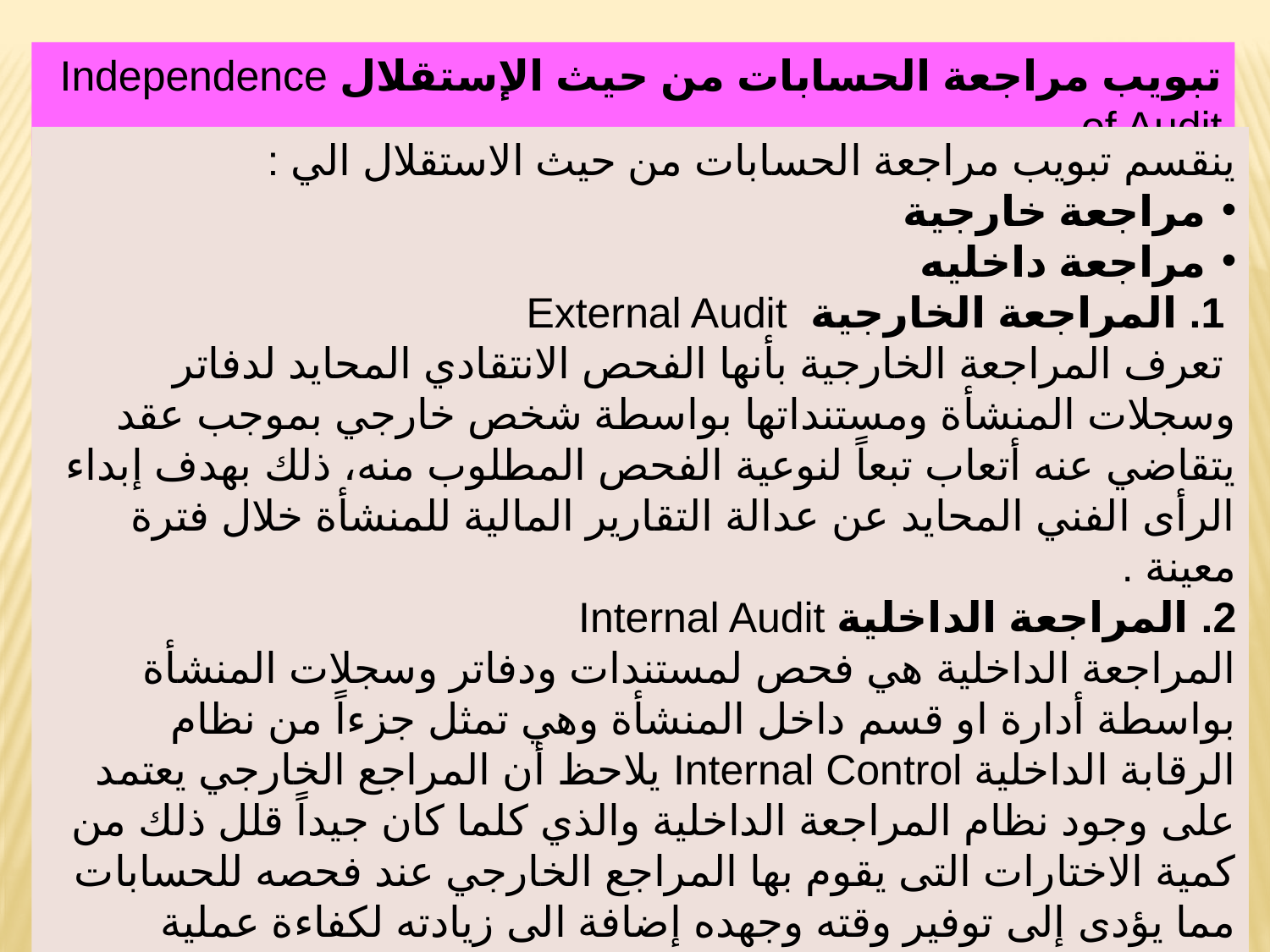

تبويب مراجعة الحسابات من حيث الإستقلال Independence of Audit
ينقسم تبويب مراجعة الحسابات من حيث الاستقلال الي :
مراجعة خارجية
مراجعة داخليه
 1. المراجعة الخارجية  External Audit
 تعرف المراجعة الخارجية بأنها الفحص الانتقادي المحايد لدفاتر وسجلات المنشأة ومستنداتها بواسطة شخص خارجي بموجب عقد يتقاضي عنه أتعاب تبعاً لنوعية الفحص المطلوب منه، ذلك بهدف إبداء الرأى الفني المحايد عن عدالة التقارير المالية للمنشأة خلال فترة معينة .
2. المراجعة الداخلية Internal Audit
المراجعة الداخلية هي فحص لمستندات ودفاتر وسجلات المنشأة بواسطة أدارة او قسم داخل المنشأة وهي تمثل جزءاً من نظام الرقابة الداخلية Internal Control يلاحظ أن المراجع الخارجي يعتمد على وجود نظام المراجعة الداخلية والذي كلما كان جيداً قلل ذلك من كمية الاختارات التى يقوم بها المراجع الخارجي عند فحصه للحسابات مما يؤدى إلى توفير وقته وجهده إضافة الى زيادته لكفاءة عملية المراجعة ككل، ومع ذلك فإن المراجعة الداخلية لا تغنى عن المراجعة الخارجية مهما كانت كفاءتها.